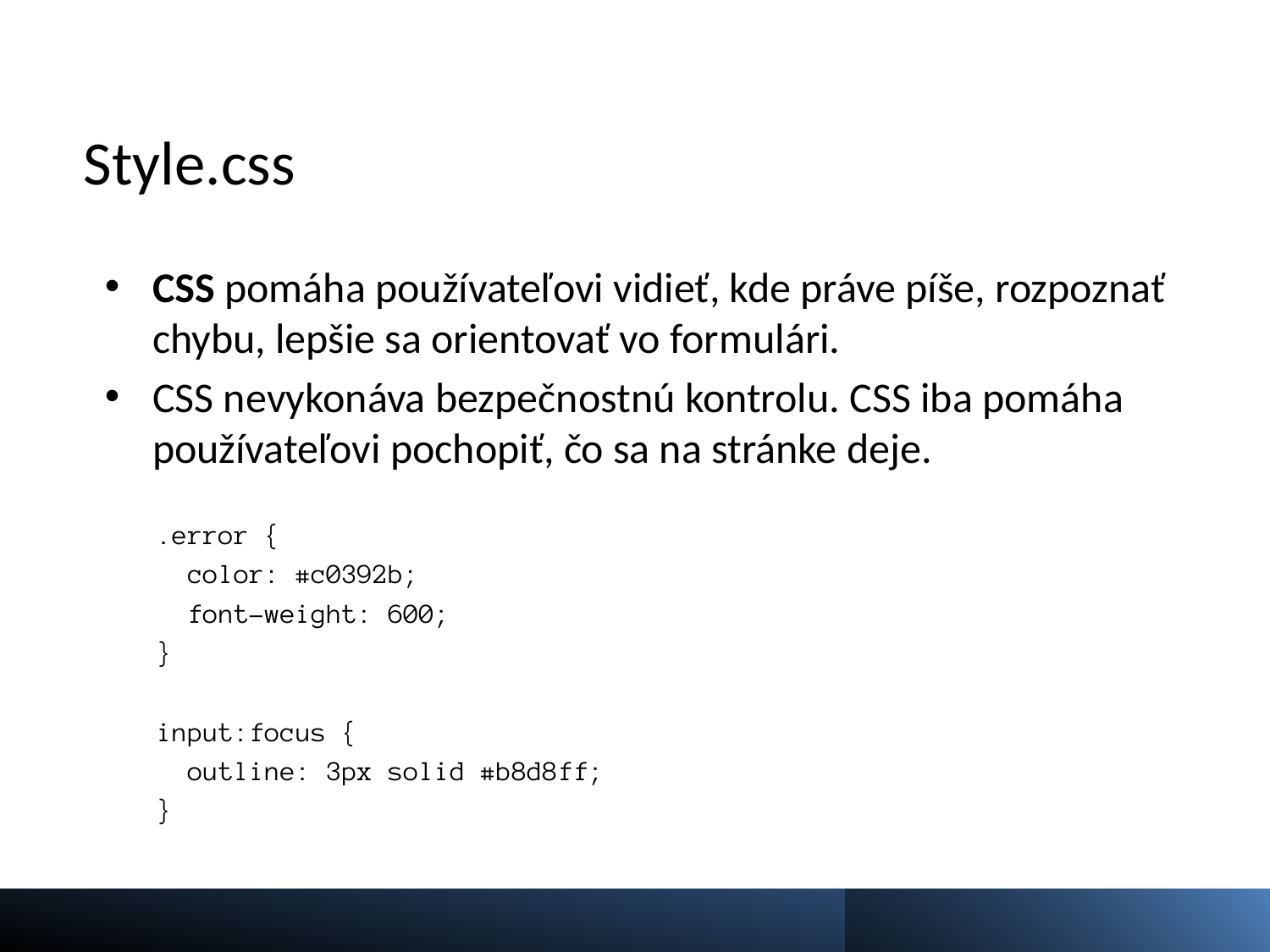

# Style.css
CSS pomáha používateľovi vidieť, kde práve píše, rozpoznať chybu, lepšie sa orientovať vo formulári.
CSS nevykonáva bezpečnostnú kontrolu. CSS iba pomáha používateľovi pochopiť, čo sa na stránke deje.
.error {
  color: #c0392b;
  font-weight: 600;
}

input:focus {
  outline: 3px solid #b8d8ff;
}